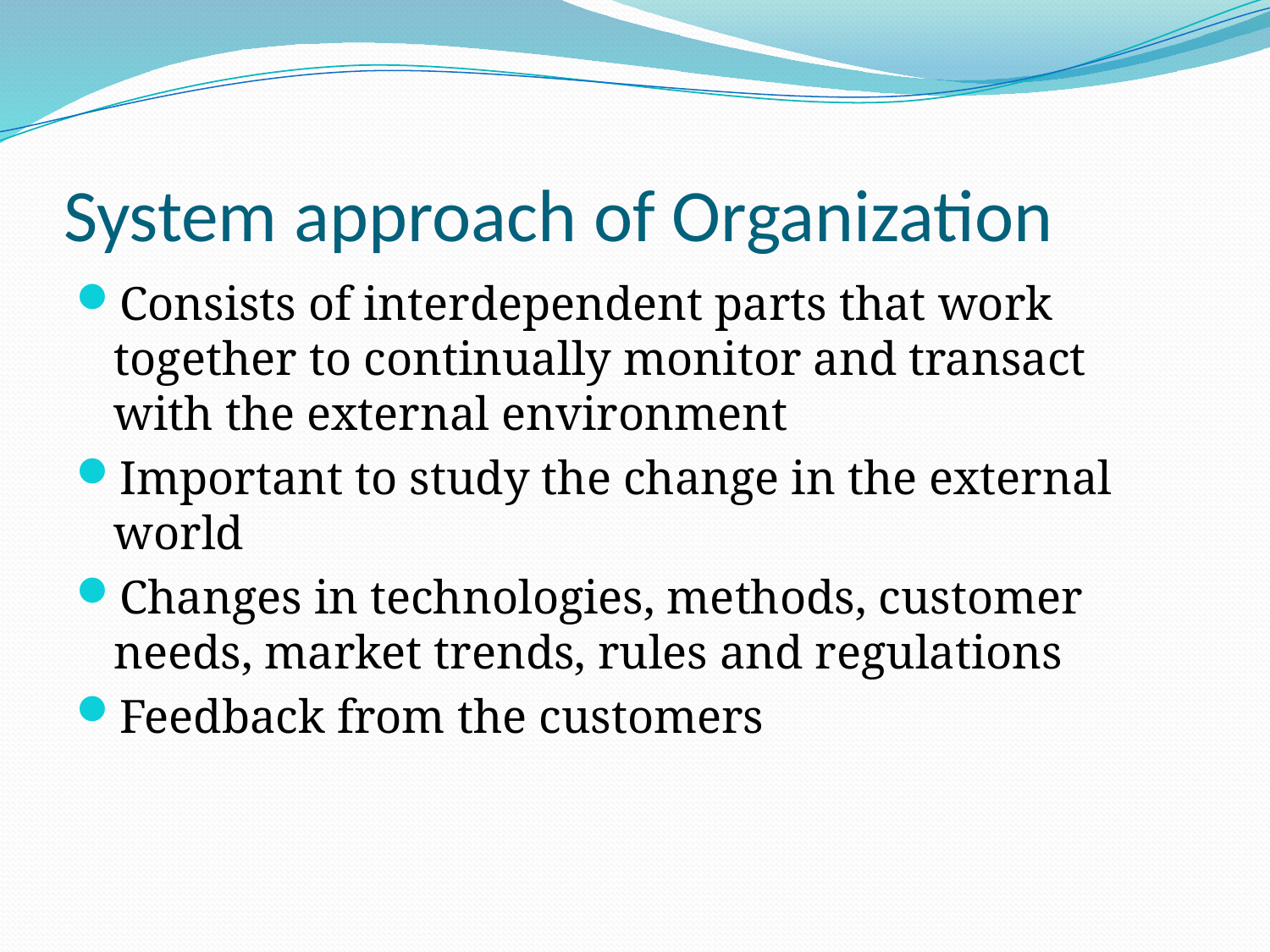

# System approach of Organization
Consists of interdependent parts that work together to continually monitor and transact with the external environment
Important to study the change in the external world
Changes in technologies, methods, customer needs, market trends, rules and regulations
Feedback from the customers